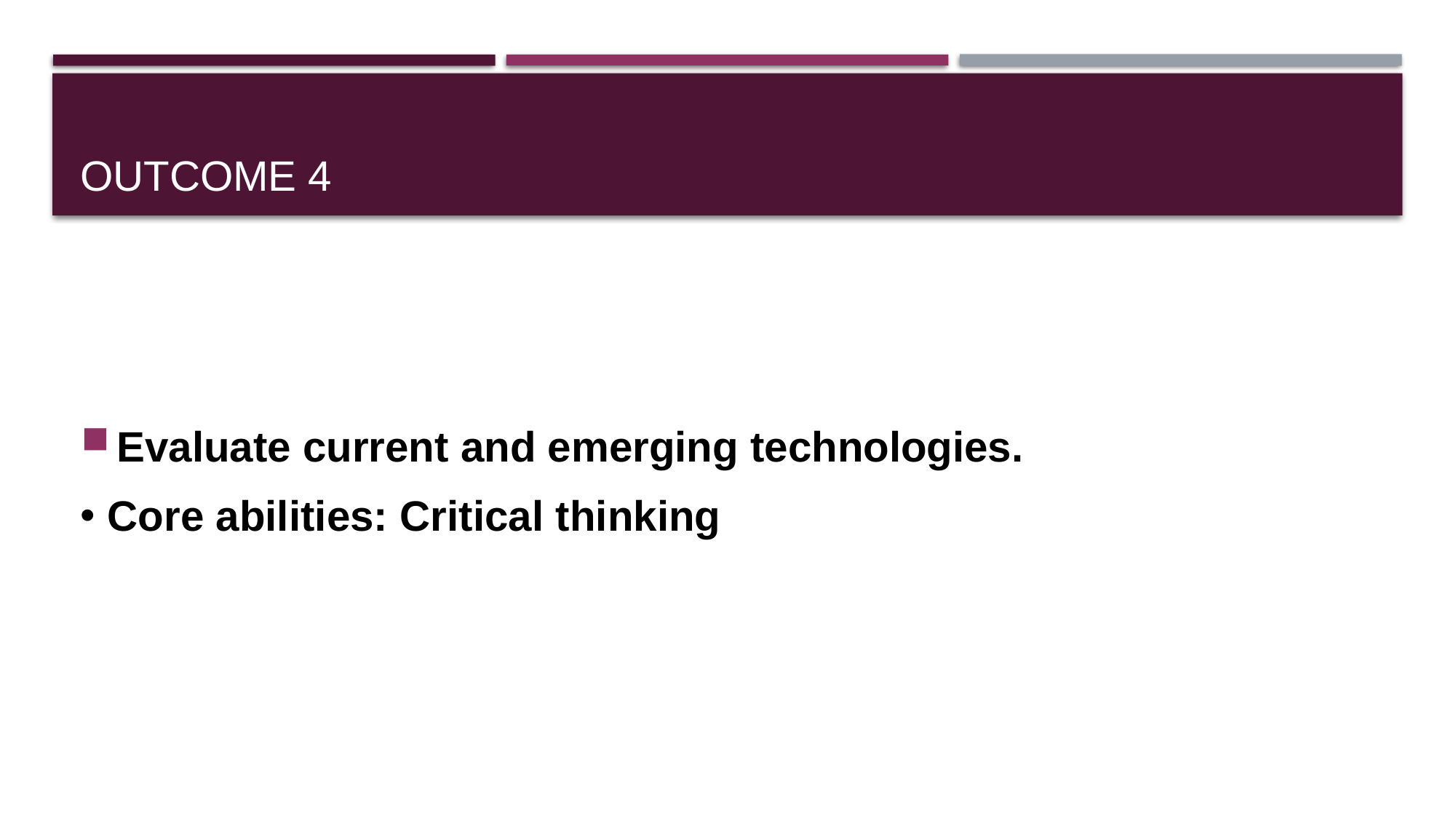

# Outcome 4
Evaluate current and emerging technologies.
Core abilities: Critical thinking